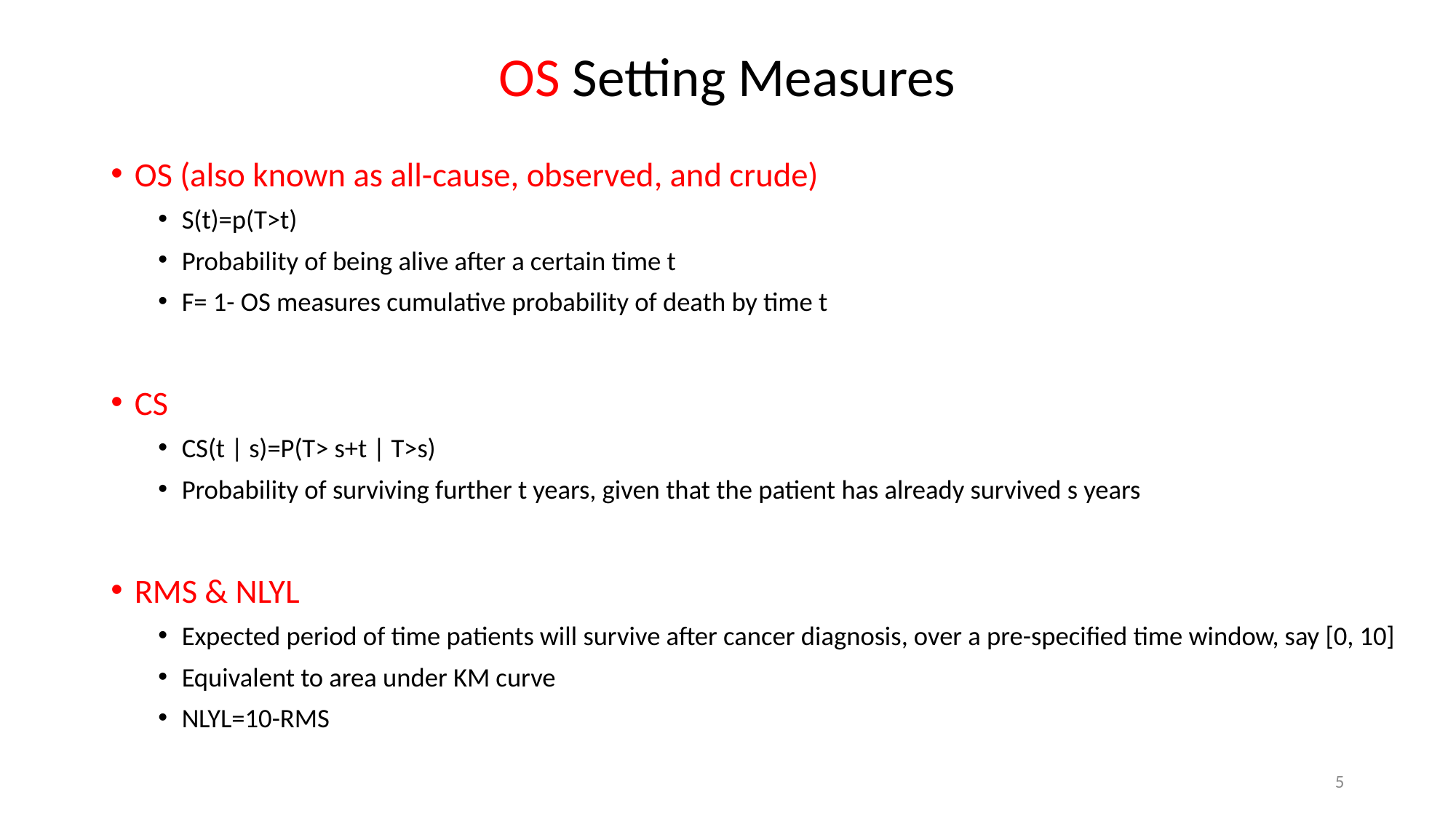

# OS Setting Measures
OS (also known as all-cause, observed, and crude)
S(t)=p(T>t)
Probability of being alive after a certain time t
F= 1- OS measures cumulative probability of death by time t

CS
CS(t | s)=P(T> s+t | T>s)
Probability of surviving further t years, given that the patient has already survived s years

RMS & NLYL
Expected period of time patients will survive after cancer diagnosis, over a pre-specified time window, say [0, 10]
Equivalent to area under KM curve
NLYL=10-RMS

5